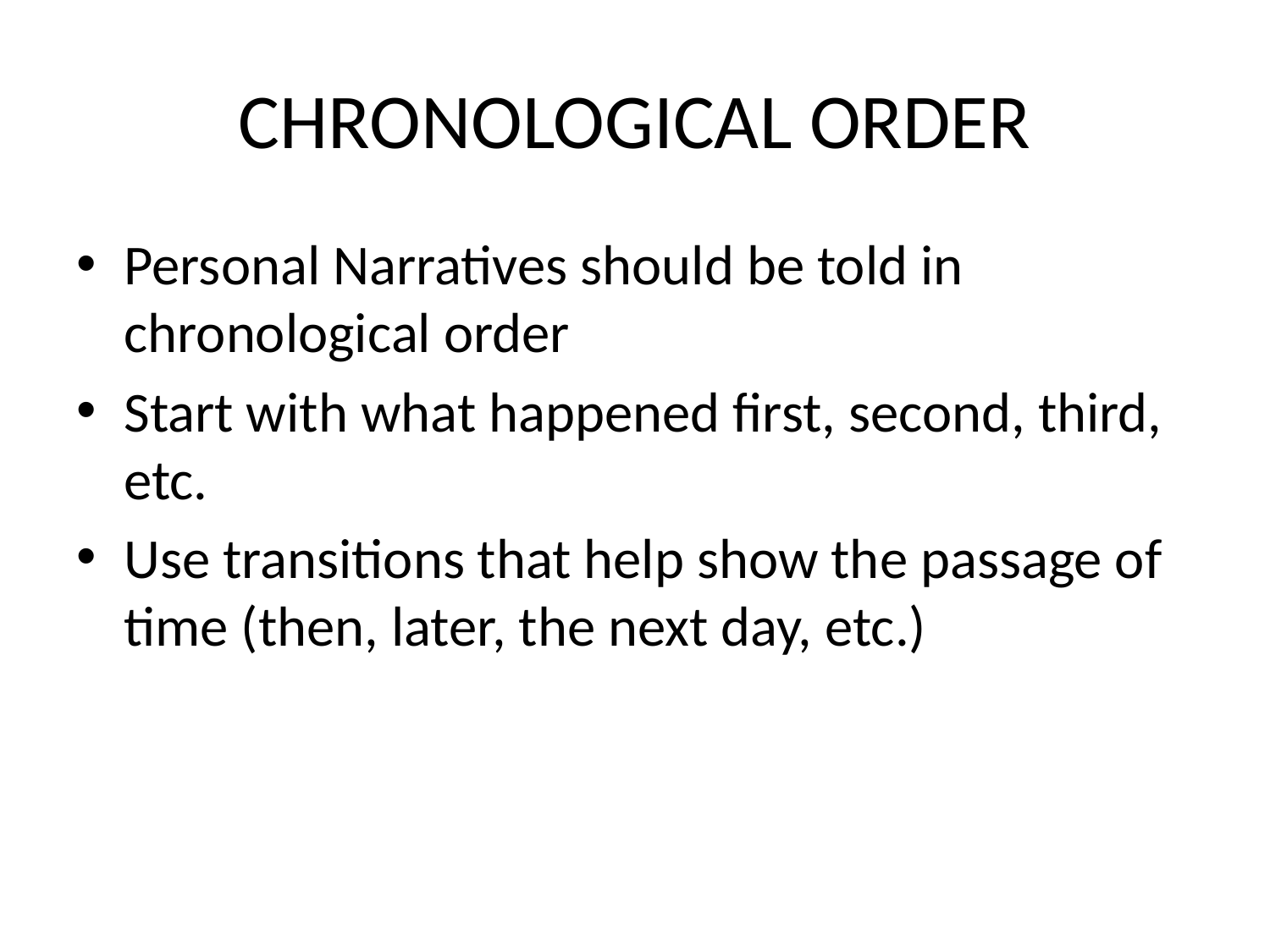

# CHRONOLOGICAL ORDER
Personal Narratives should be told in chronological order
Start with what happened first, second, third, etc.
Use transitions that help show the passage of time (then, later, the next day, etc.)